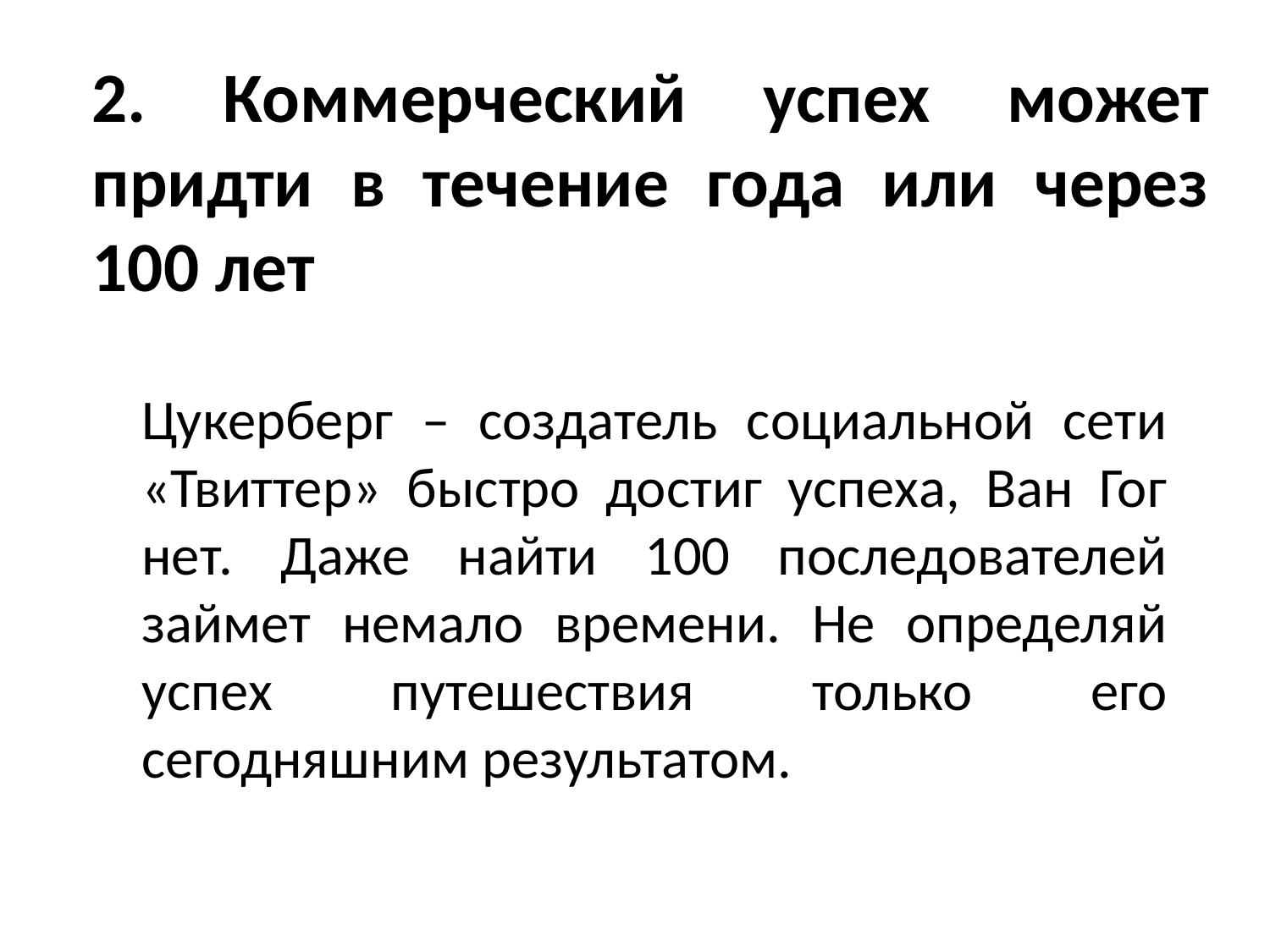

# 2. Коммерческий успех может придти в течение года или через 100 лет
Цукерберг – создатель социальной сети «Твиттер» быстро достиг успеха, Ван Гог нет. Даже найти 100 последователей займет немало времени. Не определяй успех путешествия только его сегодняшним результатом.